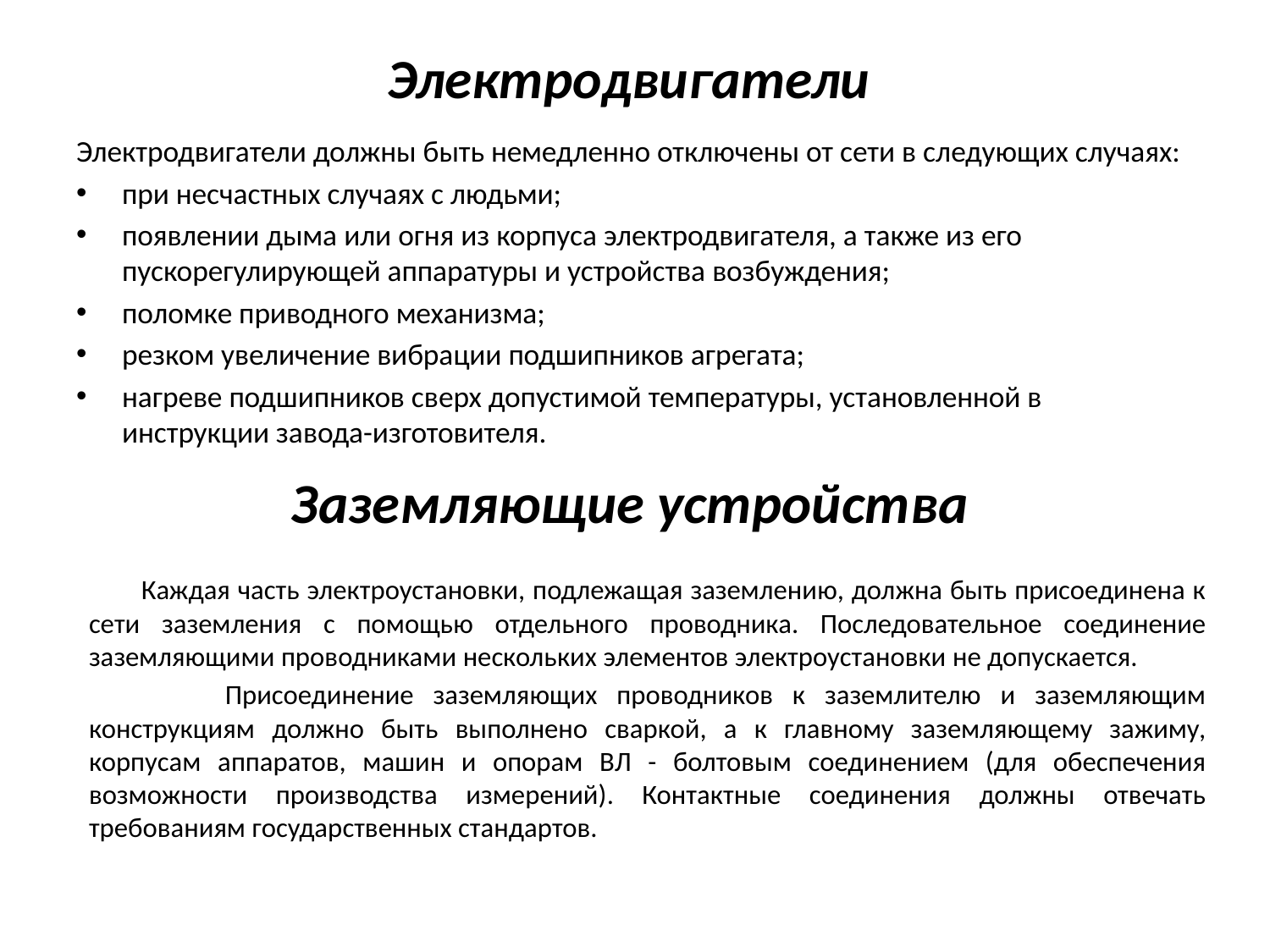

Электродвигатели
Электродвигатели должны быть немедленно отключены от сети в следующих случаях:
при несчастных случаях с людьми;
появлении дыма или огня из корпуса электродвигателя, а также из его пускорегулирующей аппаратуры и устройства возбуждения;
поломке приводного механизма;
резком увеличение вибрации подшипников агрегата;
нагреве подшипников сверх допустимой температуры, установленной в инструкции завода-изготовителя.
# Заземляющие устройства
       Каждая часть электроустановки, подлежащая заземлению, должна быть присоединена к сети заземления с помощью отдельного проводника. Последовательное соединение заземляющими проводниками нескольких элементов электроустановки не допускается.
       Присоединение заземляющих проводников к заземлителю и заземляющим конструкциям должно быть выполнено сваркой, а к главному заземляющему зажиму, корпусам аппаратов, машин и опорам ВЛ - болтовым соединением (для обеспечения возможности производства измерений). Контактные соединения должны отвечать требованиям государственных стандартов.